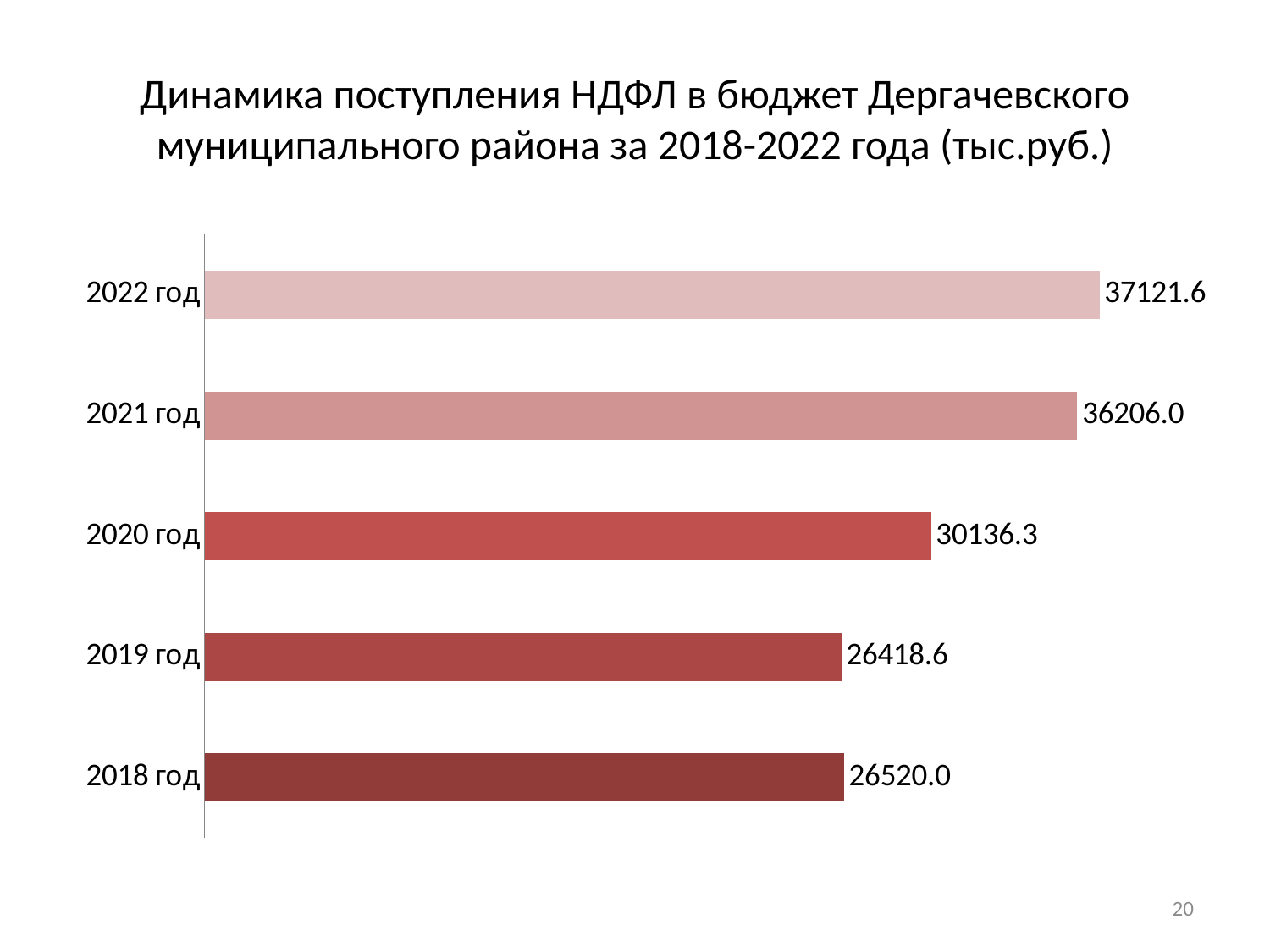

# Динамика поступления НДФЛ в бюджет Дергачевского муниципального района за 2018-2022 года (тыс.руб.)

### Chart

| Category | Ряд 1 |
|---|---|
| 2018 год | 26520.0 |
| 2019 год | 26418.6 |
| 2020 год | 30136.3 |
| 2021 год | 36206.0 |
| 2022 год | 37121.6 |
20